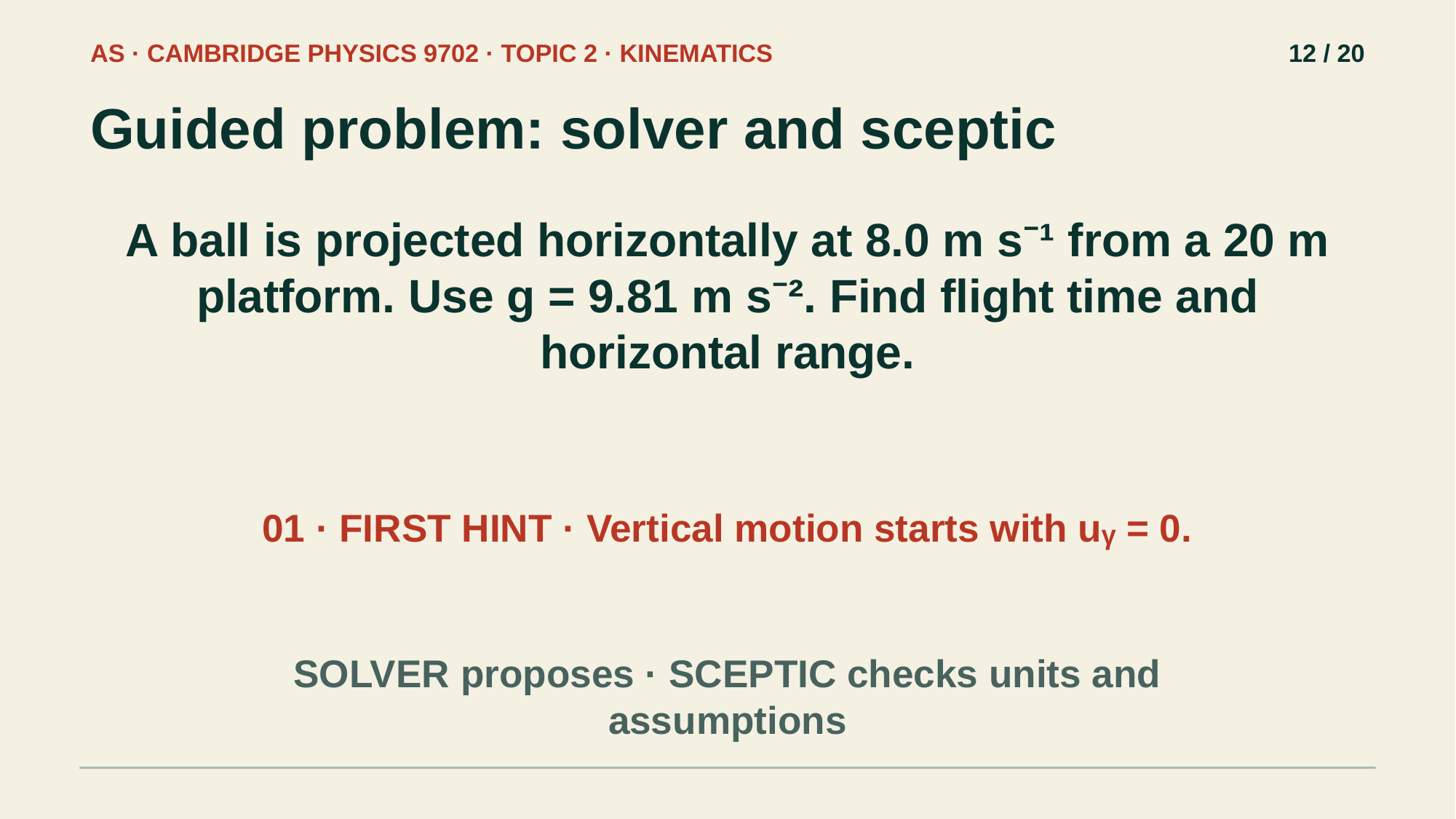

AS · CAMBRIDGE PHYSICS 9702 · TOPIC 2 · KINEMATICS
12 / 20
Guided problem: solver and sceptic
A ball is projected horizontally at 8.0 m s⁻¹ from a 20 m platform. Use g = 9.81 m s⁻². Find flight time and horizontal range.
01 · FIRST HINT · Vertical motion starts with uᵧ = 0.
SOLVER proposes · SCEPTIC checks units and assumptions